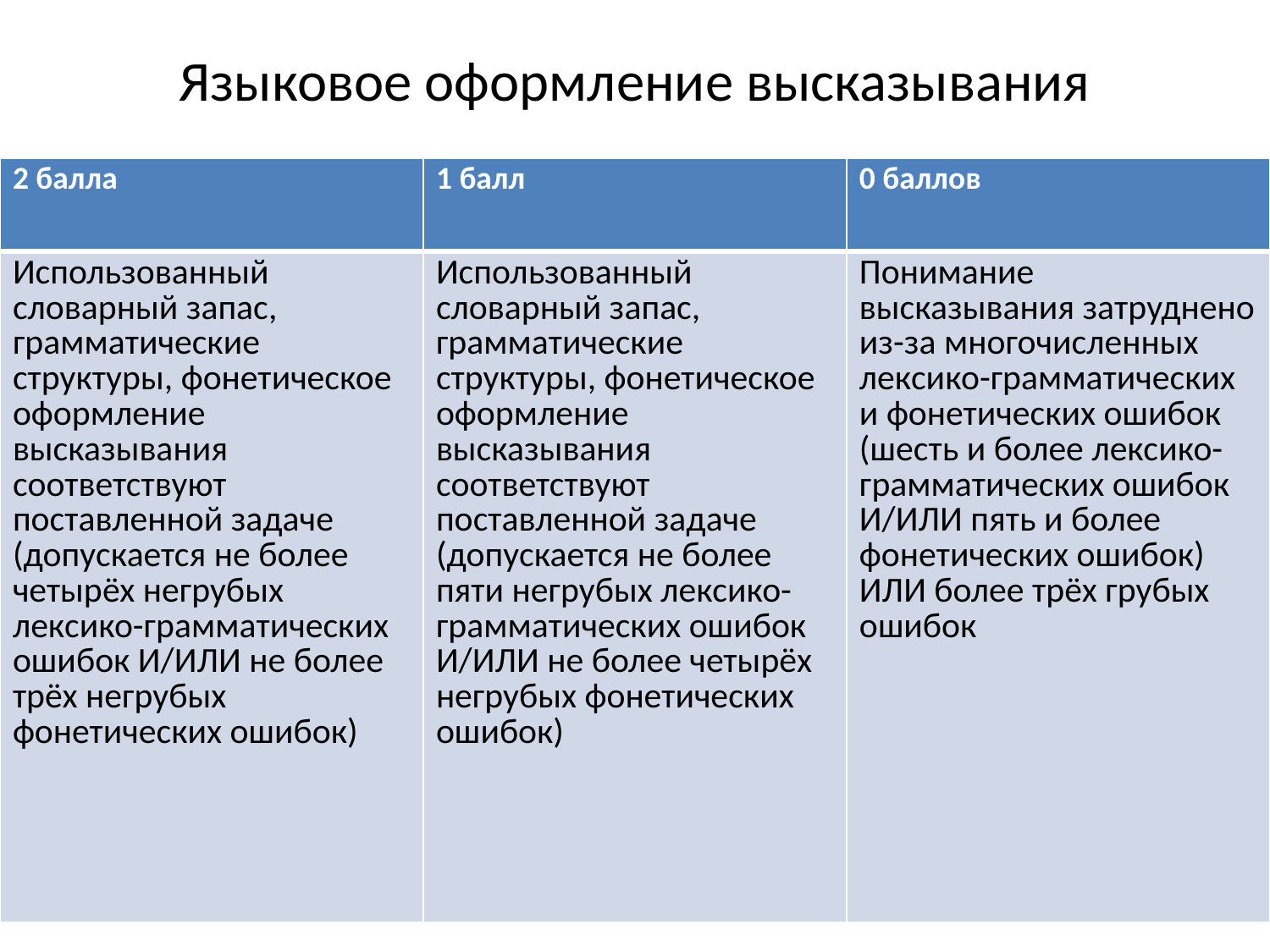

# Языковое оформление высказывания
| 2 балла | 1 балл | 0 баллов |
| --- | --- | --- |
| Использованный словарный запас, грамматические структуры, фонетическое оформление высказывания соответствуют поставленной задаче (допускается не более четырёх негрубых лексико-грамматических ошибок И/ИЛИ не более трёх негрубых фонетических ошибок) | Использованный словарный запас, грамматические структуры, фонетическое оформление высказывания соответствуют поставленной задаче (допускается не более пяти негрубых лексико- грамматических ошибок И/ИЛИ не более четырёх негрубых фонетических ошибок) | Понимание высказывания затруднено из-за многочисленных лексико-грамматических и фонетических ошибок (шесть и более лексико-грамматических ошибок И/ИЛИ пять и более фонетических ошибок) ИЛИ более трёх грубых ошибок |